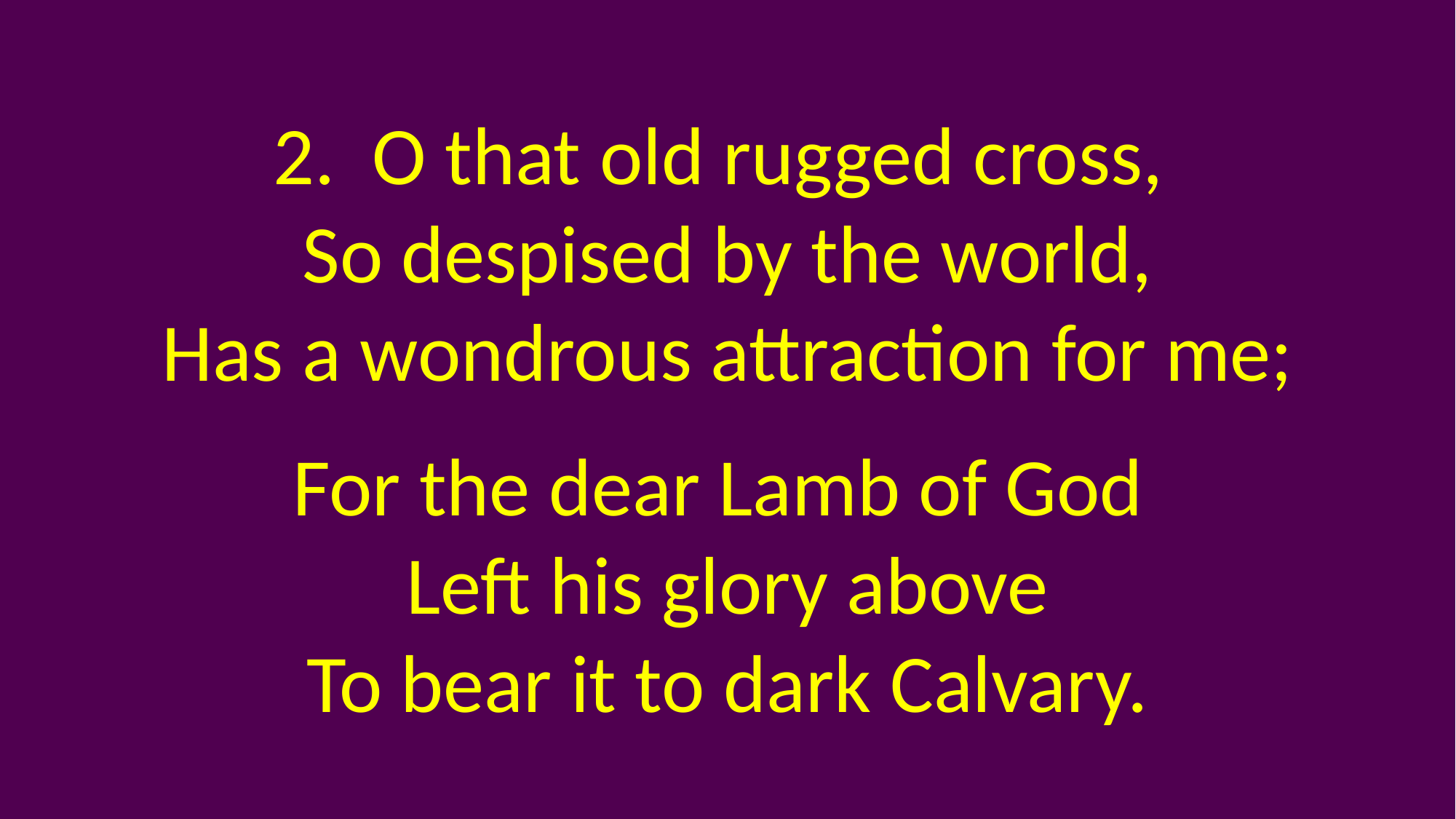

2.  O that old rugged cross,
So despised by the world,
Has a wondrous attraction for me;
For the dear Lamb of God
Left his glory above
To bear it to dark Calvary.